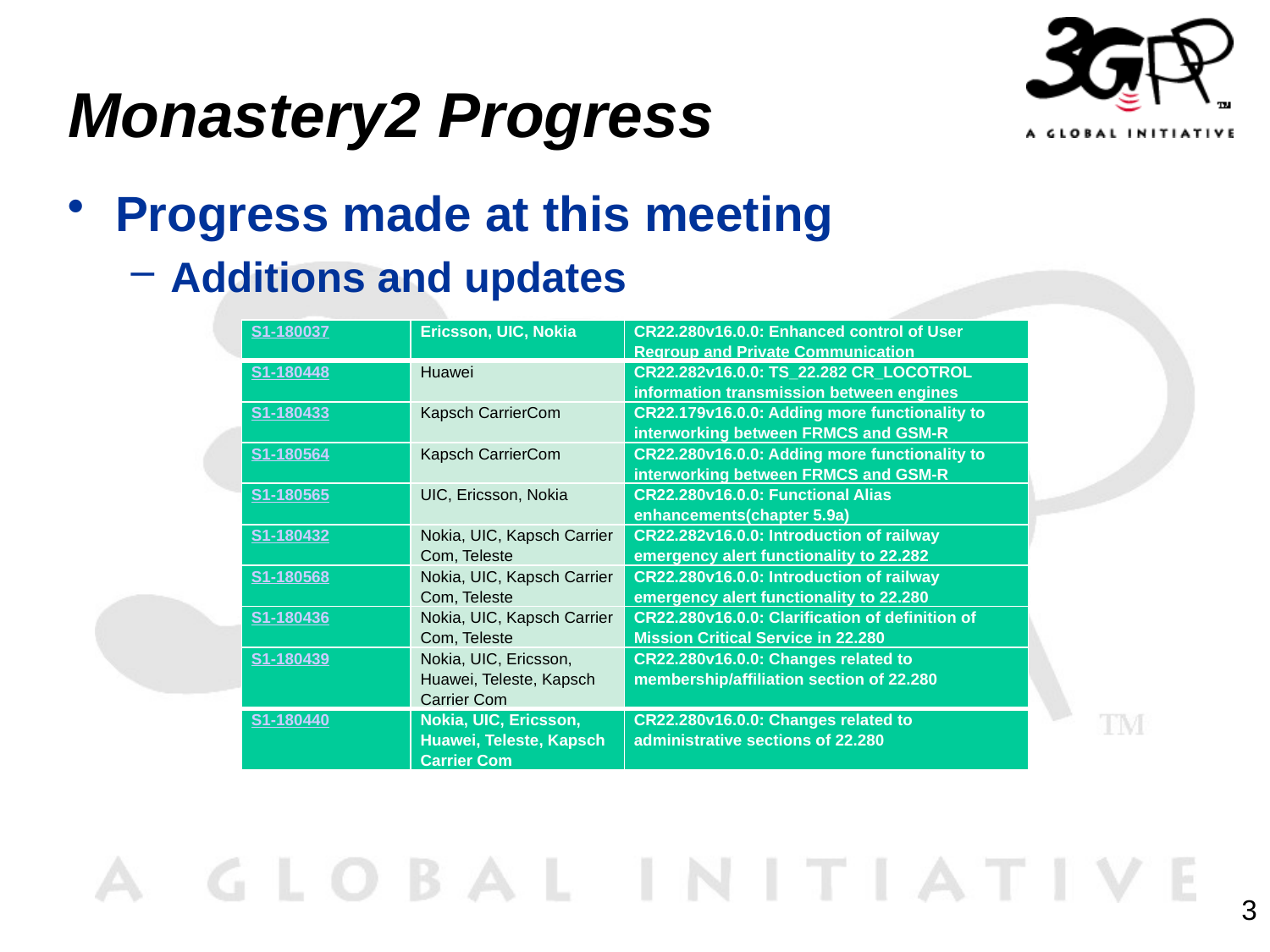

# Monastery2 Progress
Progress made at this meeting
Additions and updates

| S1-180037 | Ericsson, UIC, Nokia | CR22.280v16.0.0: Enhanced control of User Regroup and Private Communication |
| --- | --- | --- |
| S1-180448 | Huawei | CR22.282v16.0.0: TS\_22.282 CR\_LOCOTROL information transmission between engines |
| S1-180433 | Kapsch CarrierCom | CR22.179v16.0.0: Adding more functionality to interworking between FRMCS and GSM-R |
| S1-180564 | Kapsch CarrierCom | CR22.280v16.0.0: Adding more functionality to interworking between FRMCS and GSM-R |
| S1-180565 | UIC, Ericsson, Nokia | CR22.280v16.0.0: Functional Alias enhancements(chapter 5.9a) |
| S1-180432 | Nokia, UIC, Kapsch Carrier Com, Teleste | CR22.282v16.0.0: Introduction of railway emergency alert functionality to 22.282 |
| S1-180568 | Nokia, UIC, Kapsch Carrier Com, Teleste | CR22.280v16.0.0: Introduction of railway emergency alert functionality to 22.280 |
| S1-180436 | Nokia, UIC, Kapsch Carrier Com, Teleste | CR22.280v16.0.0: Clarification of definition of Mission Critical Service in 22.280 |
| S1-180439 | Nokia, UIC, Ericsson, Huawei, Teleste, Kapsch Carrier Com | CR22.280v16.0.0: Changes related to membership/affiliation section of 22.280 |
| S1-180440 | Nokia, UIC, Ericsson, Huawei, Teleste, Kapsch Carrier Com | CR22.280v16.0.0: Changes related to administrative sections of 22.280 |
3